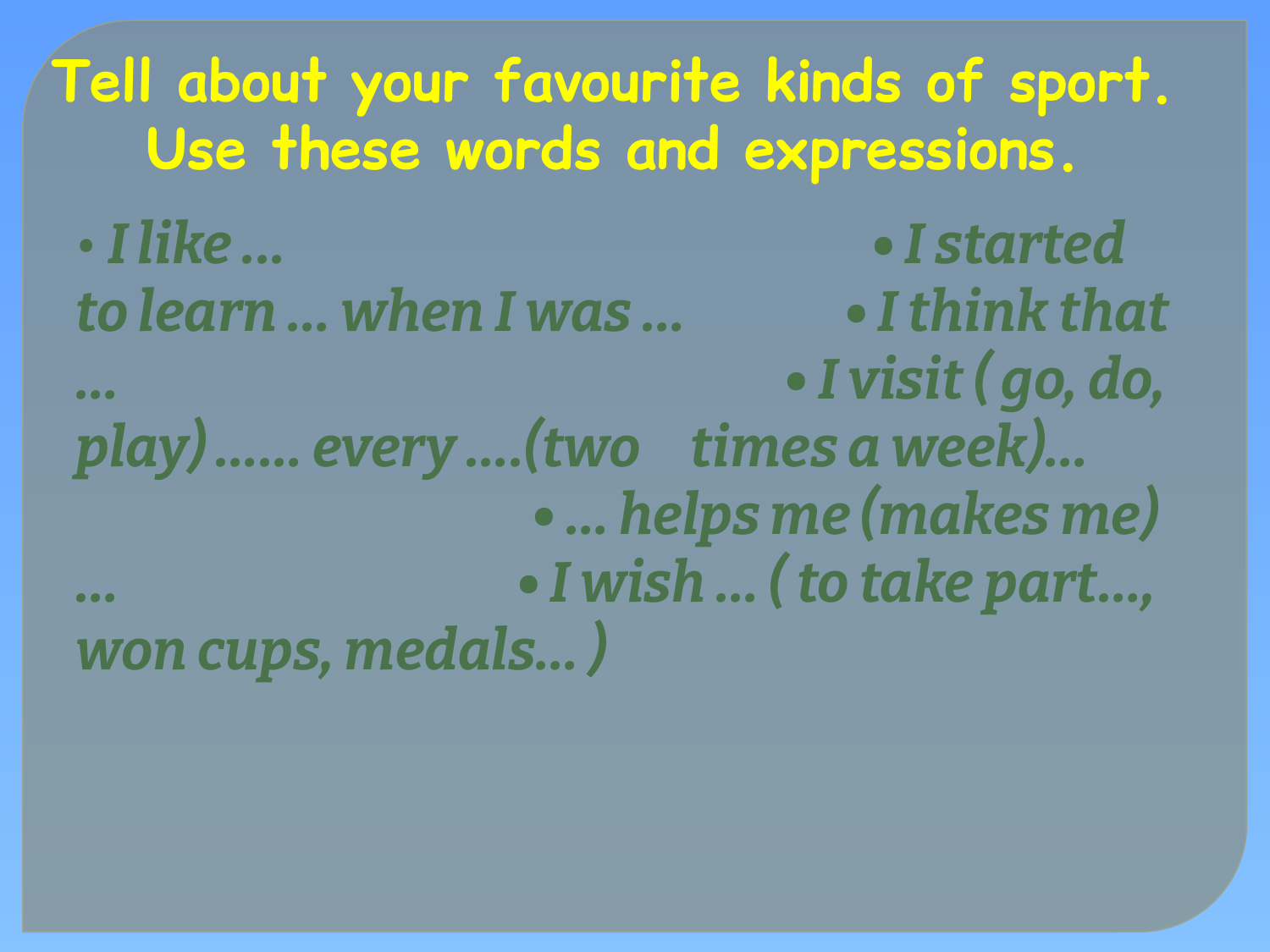

Tell about your favourite kinds of sport. Use these words and expressions.

• I like ...                                                           • I started to learn … when I was …                • I think that …                                                                   • I visit ( go, do, play) …… every ....(two     times a week)…                                                        • … helps me (makes me)…                                        • I wish … ( to take part…, won cups, medals… )